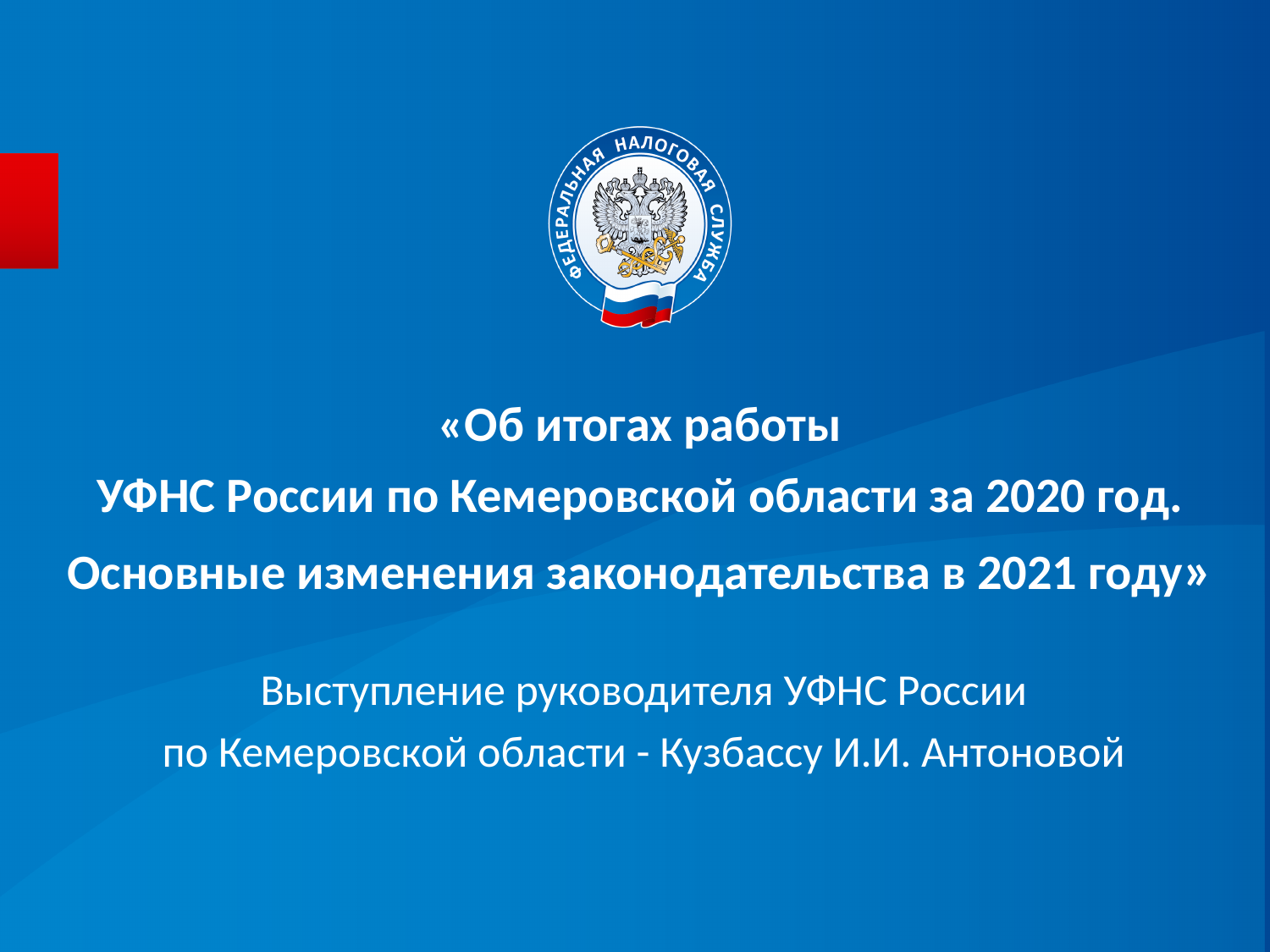

# «Об итогах работы УФНС России по Кемеровской области за 2020 год. Основные изменения законодательства в 2021 году»
Выступление руководителя УФНС России
по Кемеровской области - Кузбассу И.И. Антоновой